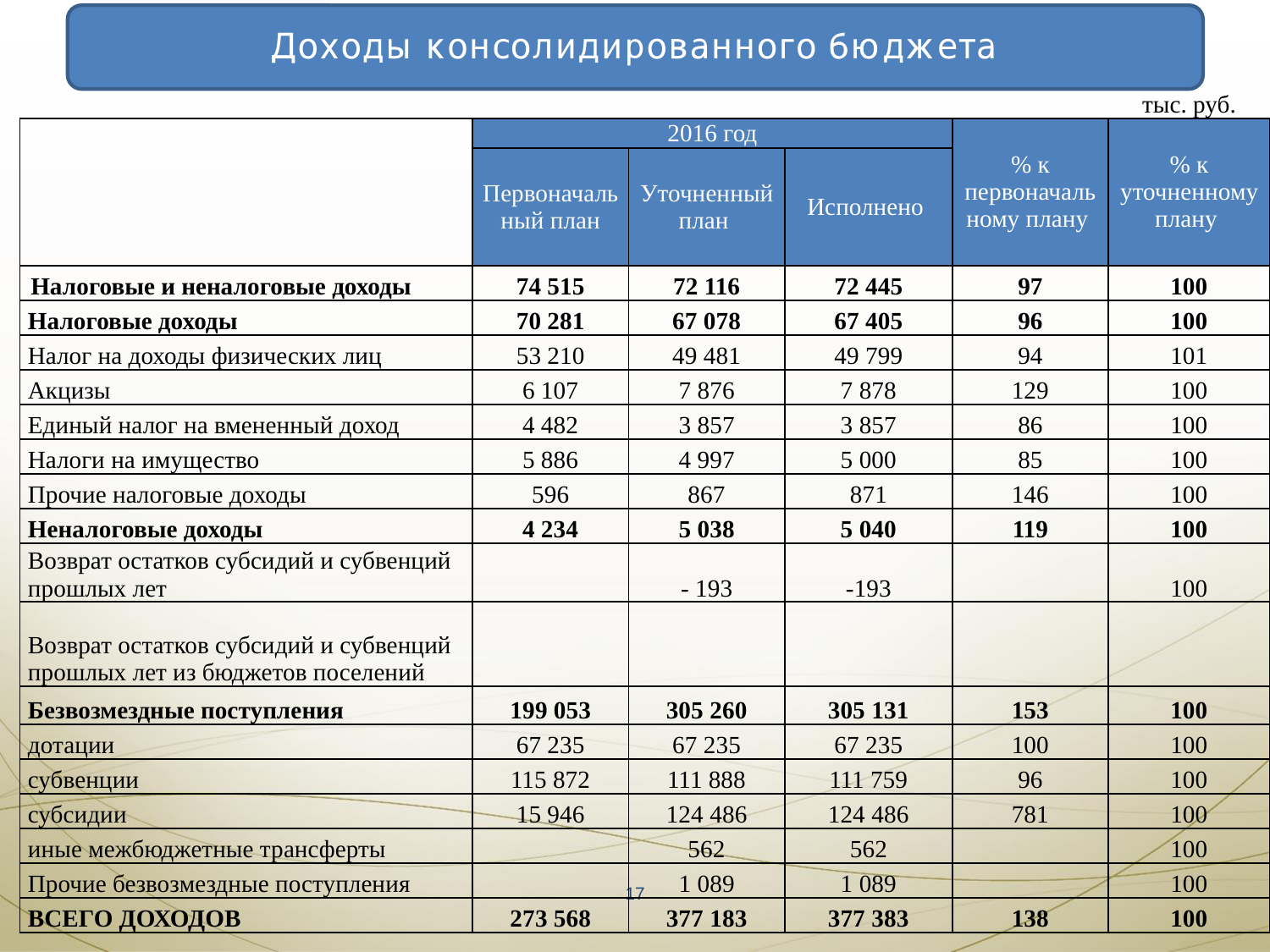

Доходы консолидированного бюджета
|  |  |  |  |  | тыс. руб. |
| --- | --- | --- | --- | --- | --- |
|  | 2016 год |  |  | % к первоначальному плану | % к уточненному плану |
|  | Первоначальный план | Уточненный план | Исполнено |  |  |
| Налоговые и неналоговые доходы | 74 515 | 72 116 | 72 445 | 97 | 100 |
| Налоговые доходы | 70 281 | 67 078 | 67 405 | 96 | 100 |
| Налог на доходы физических лиц | 53 210 | 49 481 | 49 799 | 94 | 101 |
| Акцизы | 6 107 | 7 876 | 7 878 | 129 | 100 |
| Единый налог на вмененный доход | 4 482 | 3 857 | 3 857 | 86 | 100 |
| Налоги на имущество | 5 886 | 4 997 | 5 000 | 85 | 100 |
| Прочие налоговые доходы | 596 | 867 | 871 | 146 | 100 |
| Неналоговые доходы | 4 234 | 5 038 | 5 040 | 119 | 100 |
| Возврат остатков субсидий и субвенций прошлых лет |  | - 193 | -193 |  | 100 |
| Возврат остатков субсидий и субвенций прошлых лет из бюджетов поселений |  |  |  |  |  |
| Безвозмездные поступления | 199 053 | 305 260 | 305 131 | 153 | 100 |
| дотации | 67 235 | 67 235 | 67 235 | 100 | 100 |
| субвенции | 115 872 | 111 888 | 111 759 | 96 | 100 |
| субсидии | 15 946 | 124 486 | 124 486 | 781 | 100 |
| иные межбюджетные трансферты |  | 562 | 562 |  | 100 |
| Прочие безвозмездные поступления |  | 1 089 | 1 089 |  | 100 |
| ВСЕГО ДОХОДОВ | 273 568 | 377 183 | 377 383 | 138 | 100 |
17